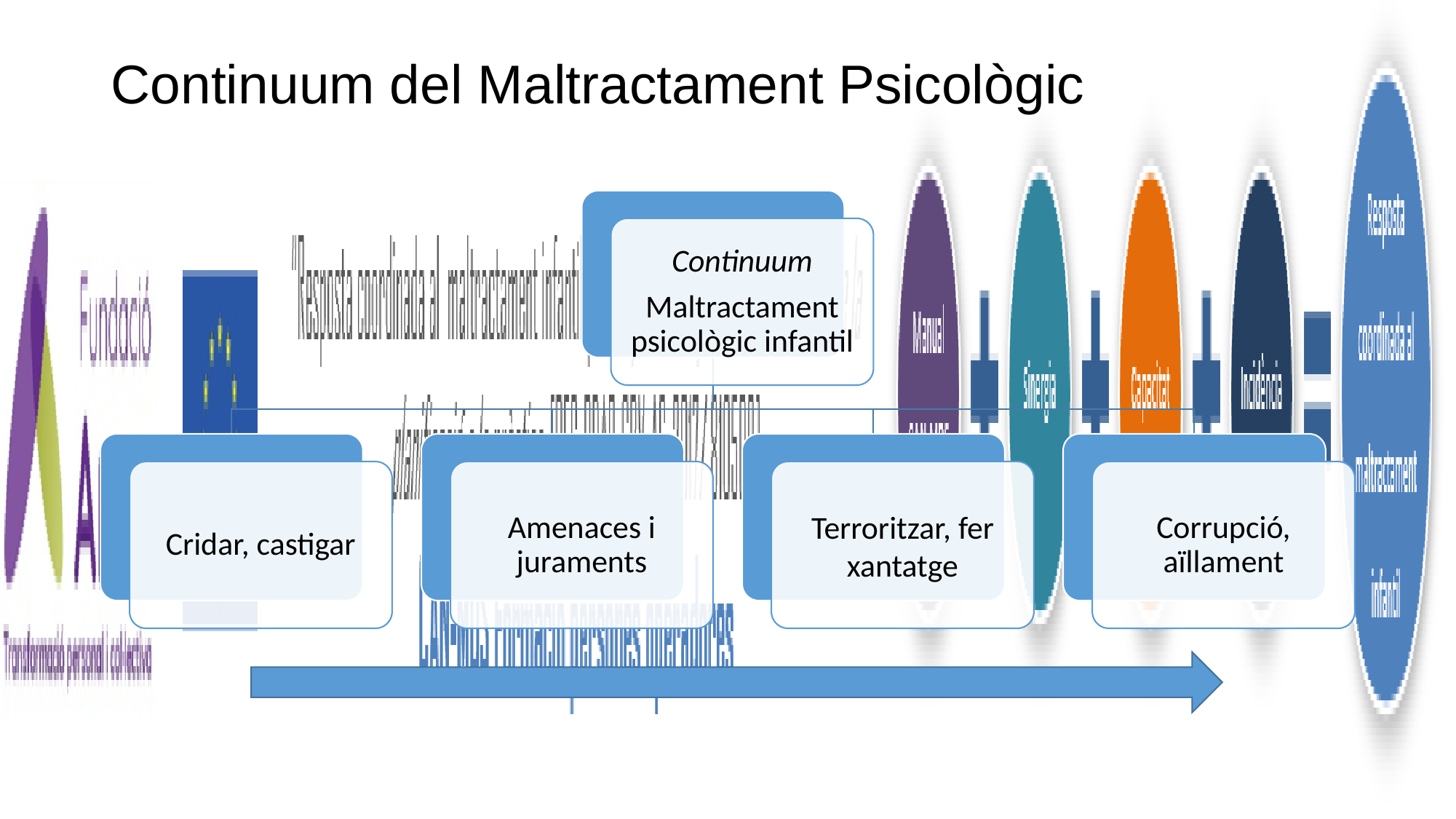

# Continuum del Maltractament Psicològic

Continuum
Maltractament psicològic infantil

Cridar, castigar
Amenaces i juraments
Terroritzar, fer xantatge
Corrupció, aïllament